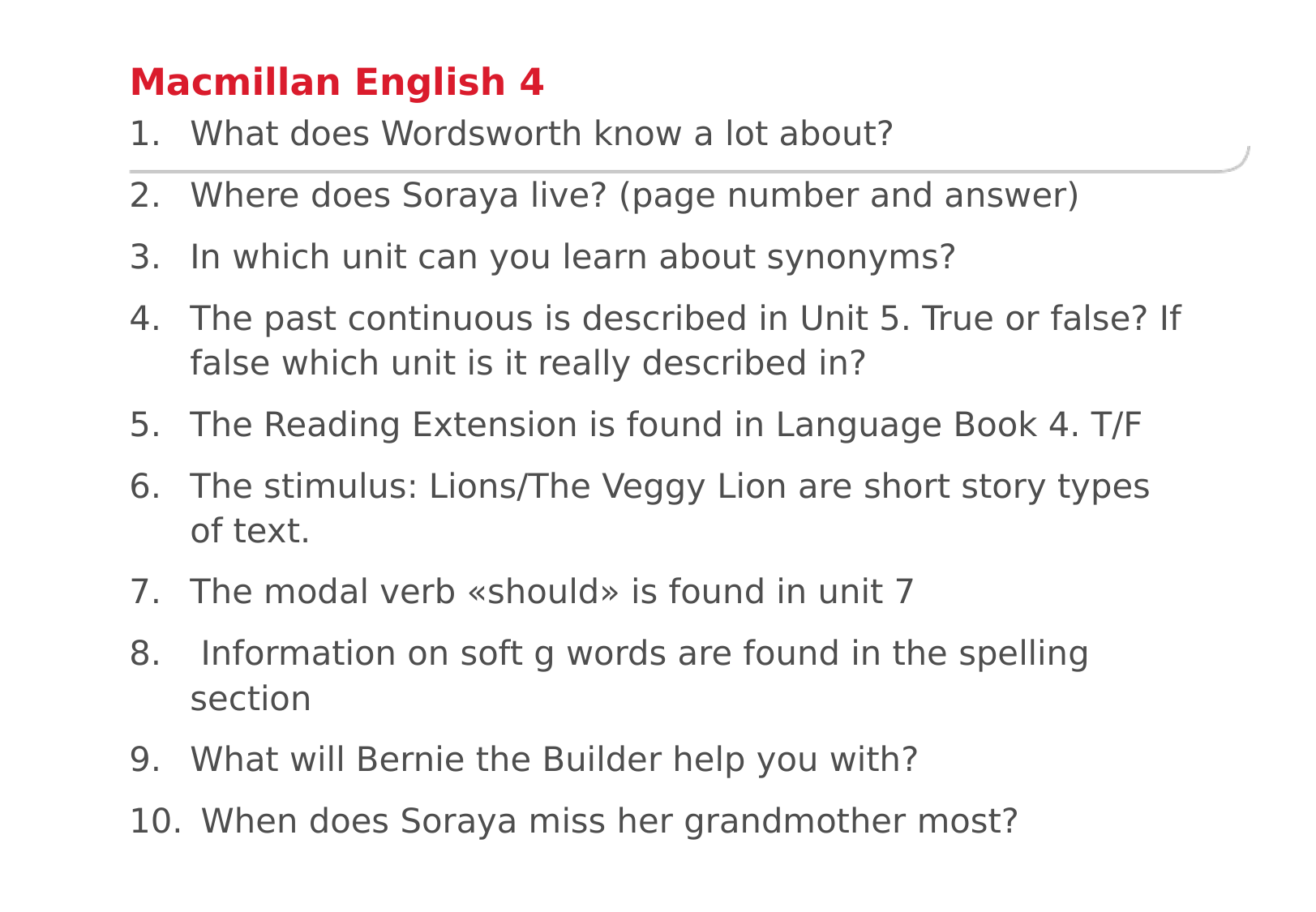

# Macmillan English 4
What does Wordsworth know a lot about?
Where does Soraya live? (page number and answer)
In which unit can you learn about synonyms?
The past continuous is described in Unit 5. True or false? If false which unit is it really described in?
The Reading Extension is found in Language Book 4. T/F
The stimulus: Lions/The Veggy Lion are short story types of text.
The modal verb «should» is found in unit 7
 Information on soft g words are found in the spelling section
What will Bernie the Builder help you with?
 When does Soraya miss her grandmother most?